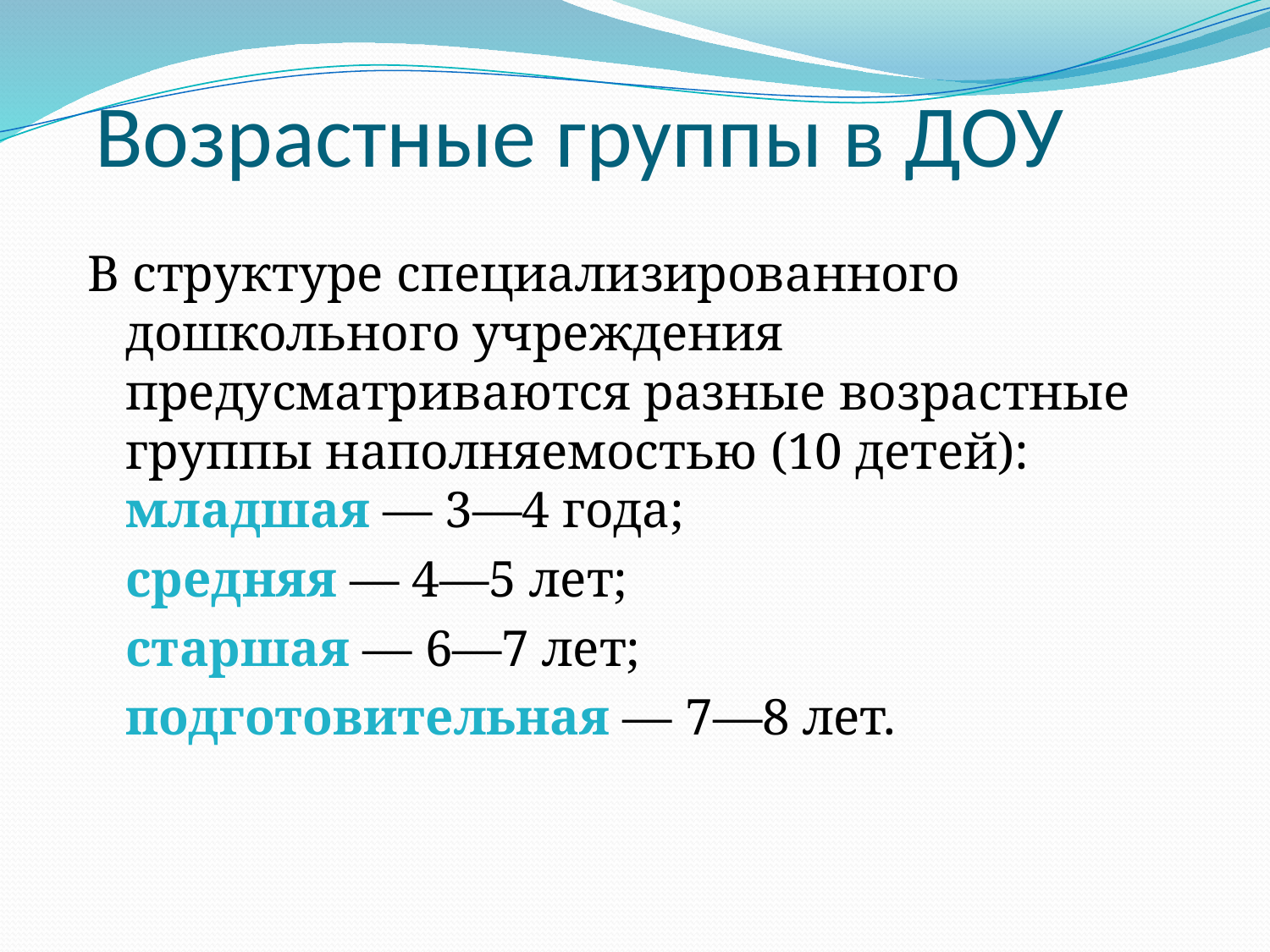

# Возрастные группы в ДОУ
В структуре специализированного дошкольного учреждения предусматриваются разные возрастные группы наполняемостью (10 детей): младшая — 3—4 года;
	средняя — 4—5 лет;
	старшая — 6—7 лет;
	подготовительная — 7—8 лет.